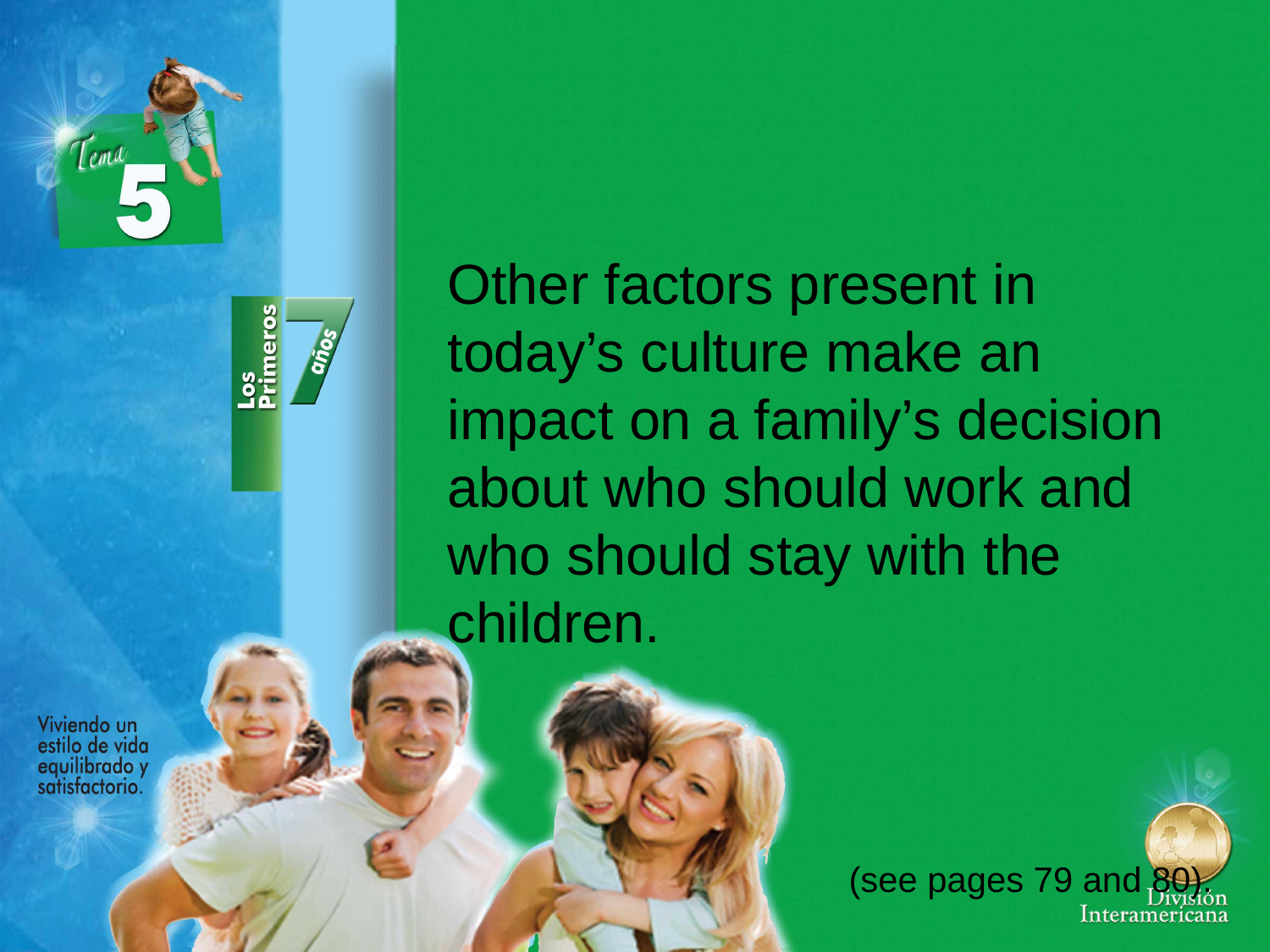

Other factors present in today’s culture make an impact on a family’s decision about who should work and who should stay with the children.

(see pages 79 and 80).